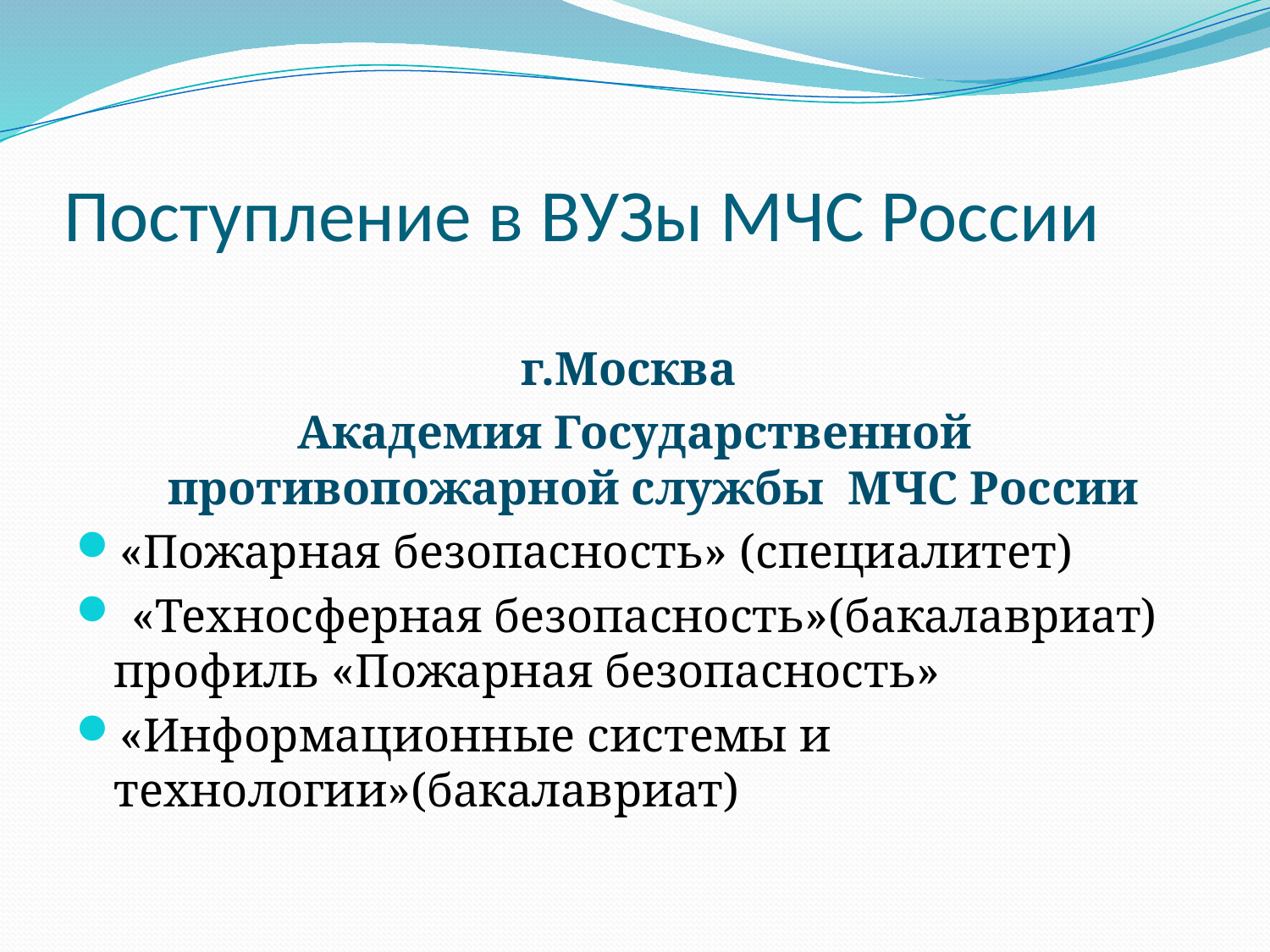

# Поступление в ВУЗы МЧС России

г.Москва
Академия Государственной противопожарной службы  МЧС России
«Пожарная безопасность» (специалитет)
 «Техносферная безопасность»(бакалавриат) профиль «Пожарная безопасность»
«Информационные системы и технологии»(бакалавриат)